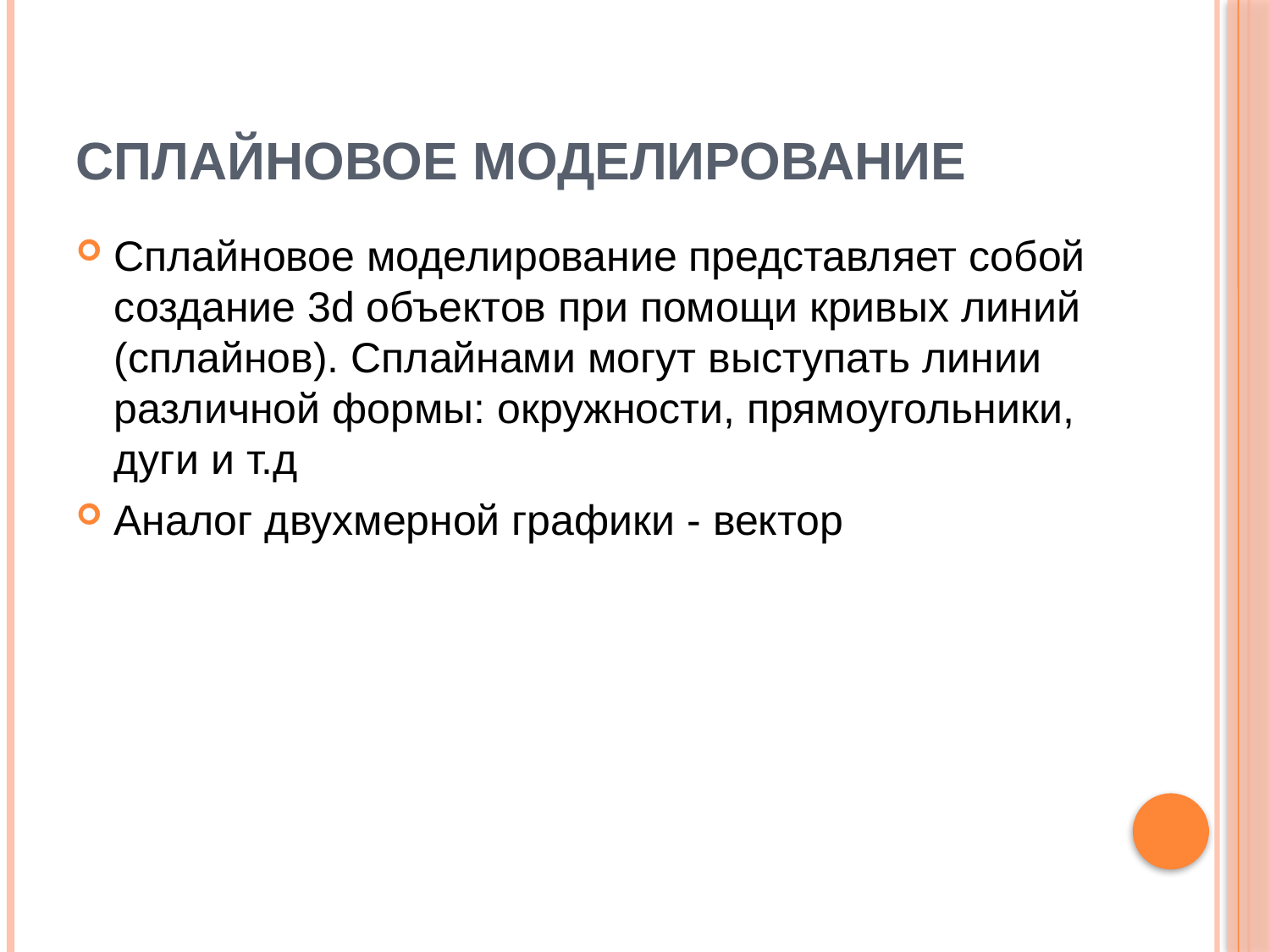

# Сплайновое моделирование
Сплайновое моделирование представляет собой создание 3d объектов при помощи кривых линий (сплайнов). Сплайнами могут выступать линии различной формы: окружности, прямоугольники, дуги и т.д
Аналог двухмерной графики - вектор